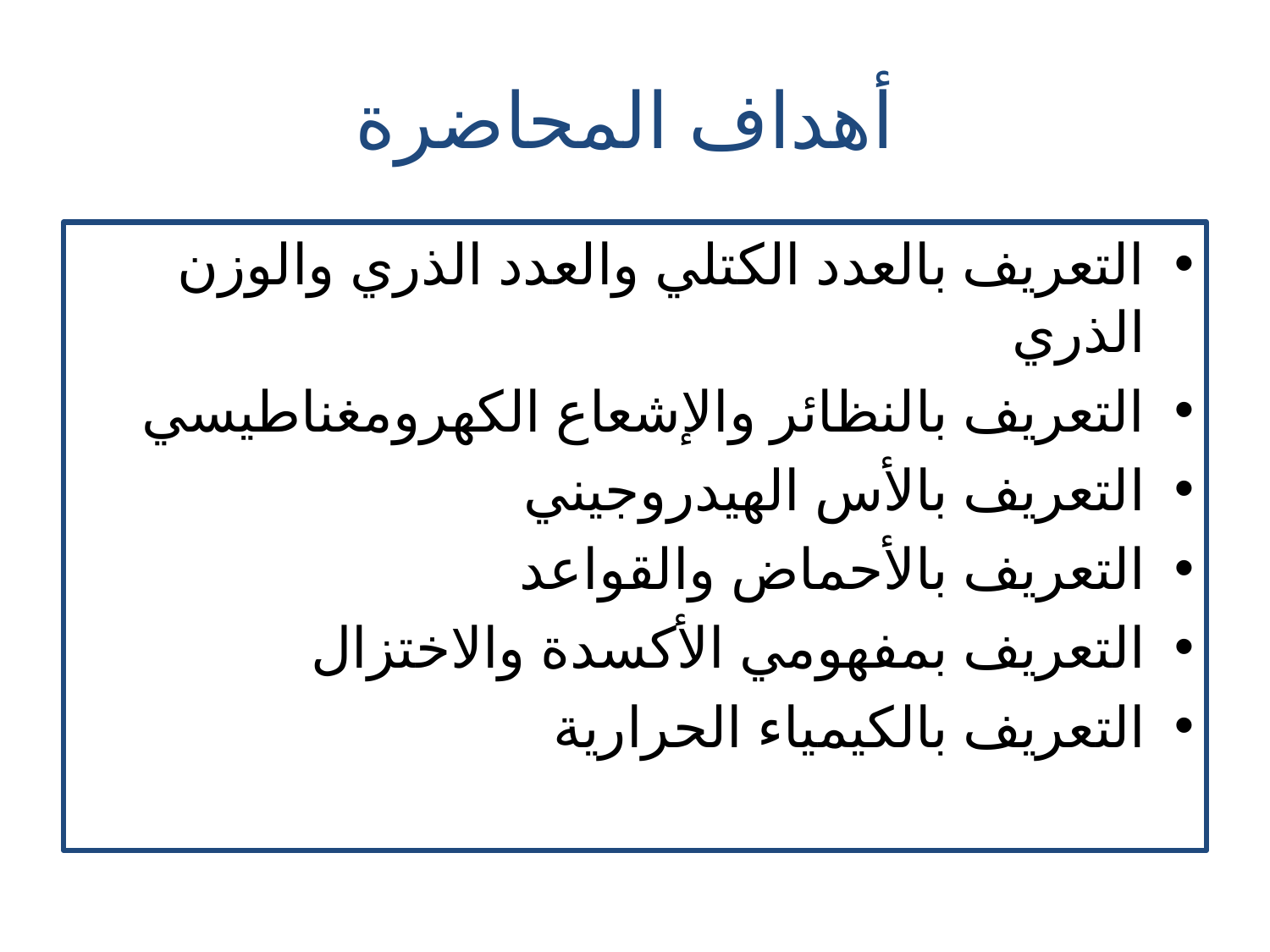

# أهداف المحاضرة
التعريف بالعدد الكتلي والعدد الذري والوزن الذري
التعريف بالنظائر والإشعاع الكهرومغناطيسي
التعريف بالأس الهيدروجيني
التعريف بالأحماض والقواعد
التعريف بمفهومي الأكسدة والاختزال
التعريف بالكيمياء الحرارية